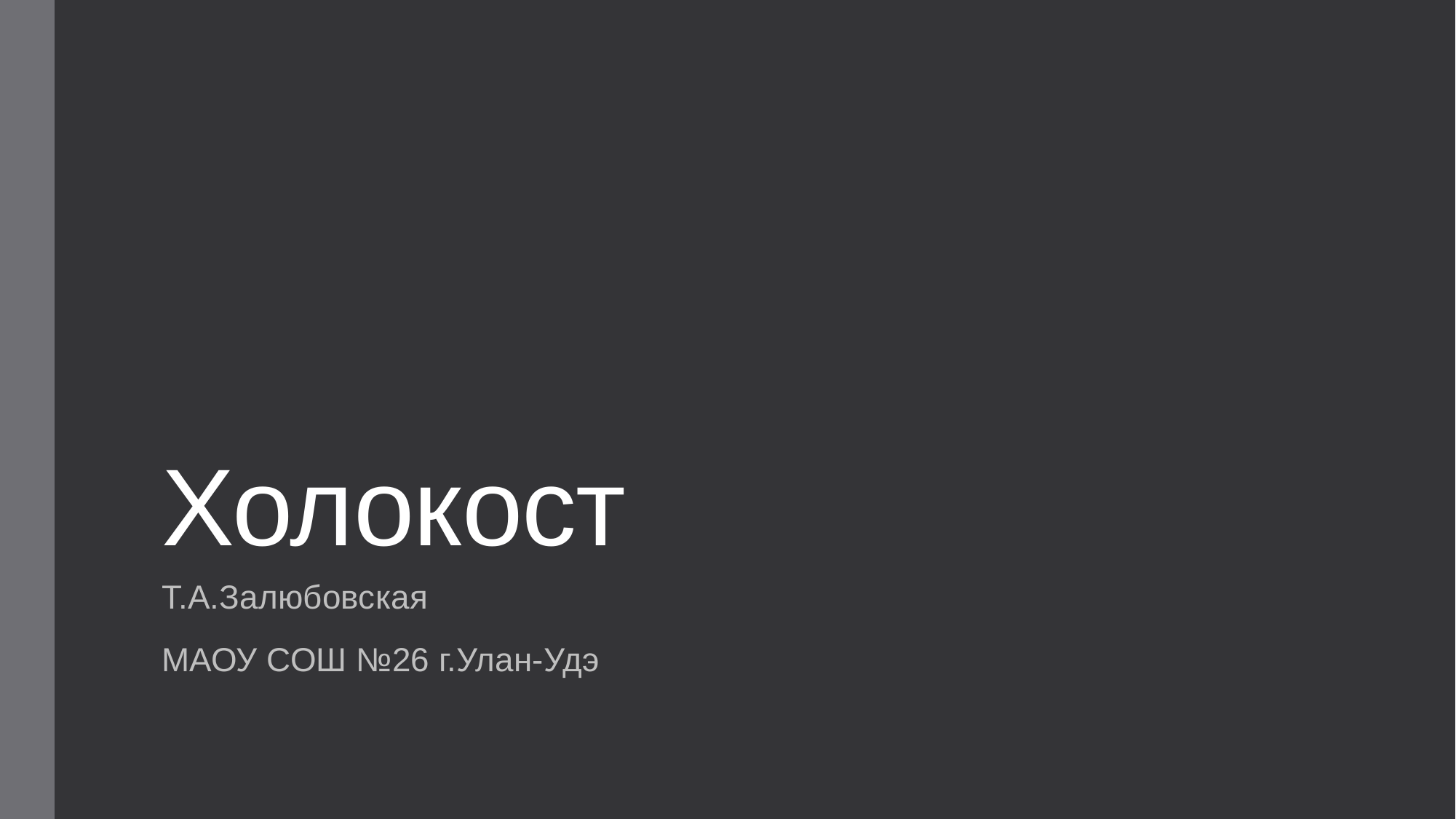

# Холокост
Т.А.Залюбовская
МАОУ СОШ №26 г.Улан-Удэ